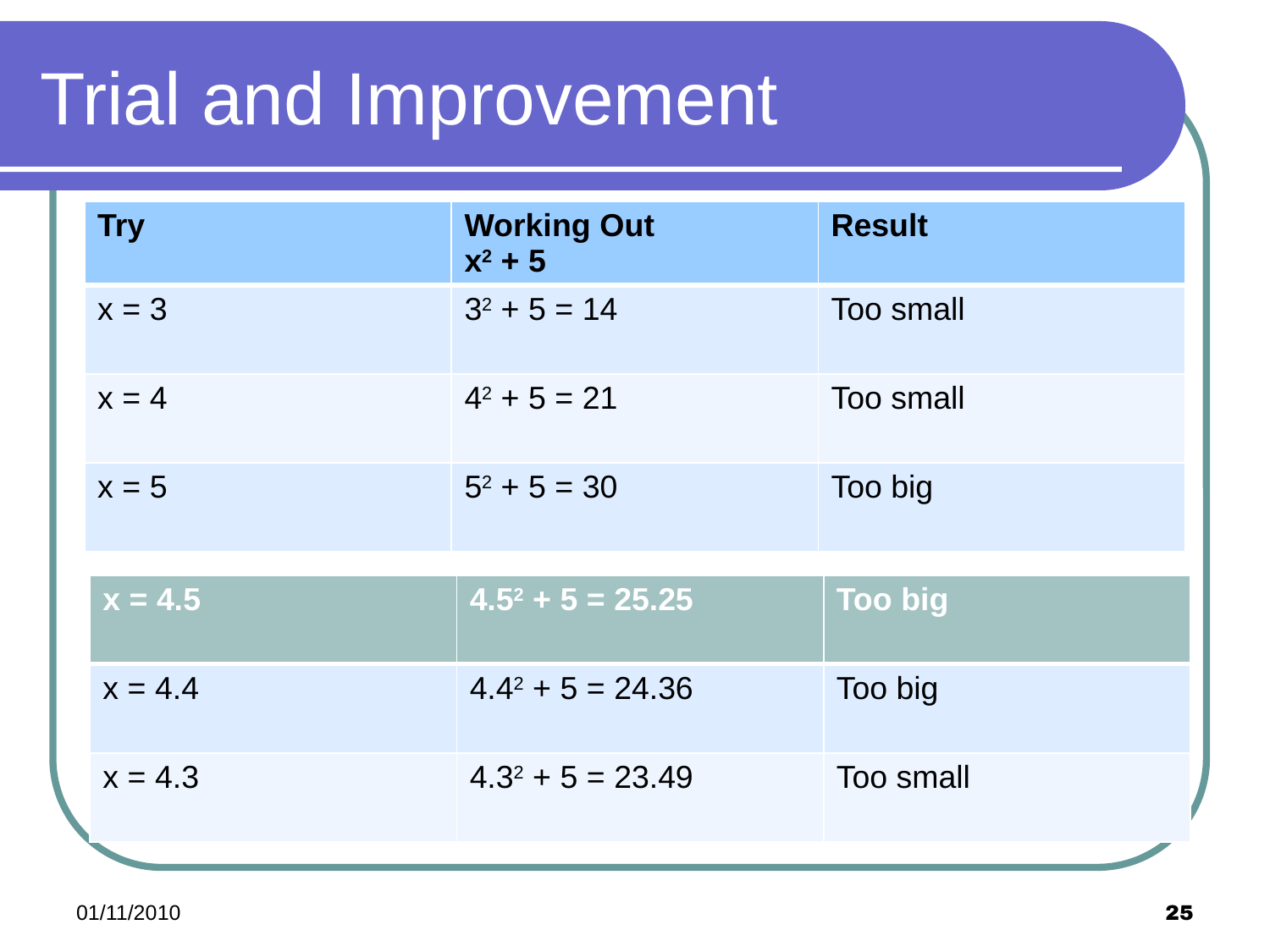

# Trial and Improvement
| Try | Working Out x2 + 5 | Result |
| --- | --- | --- |
| x = 3 | 32 + 5 = 14 | Too small |
| x = 4 | 42 + 5 = 21 | Too small |
| x = 5 | 52 + 5 = 30 | Too big |
| x = 4.5 | 4.52 + 5 = 25.25 | Too big |
| --- | --- | --- |
| x = 4.4 | 4.42 + 5 = 24.36 | Too big |
| x = 4.3 | 4.32 + 5 = 23.49 | Too small |
01/11/2010
25